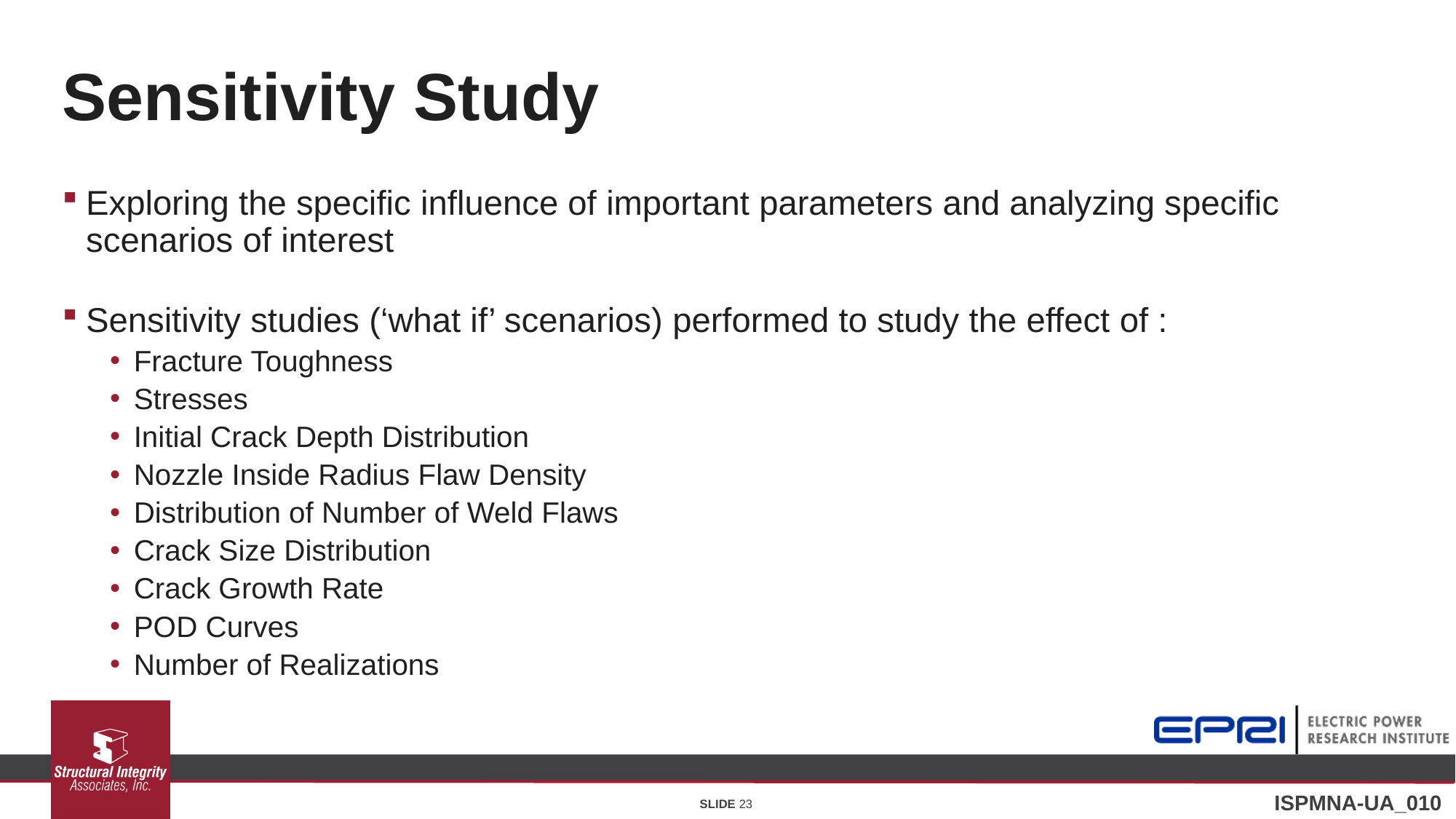

# Sensitivity Study
Exploring the specific influence of important parameters and analyzing specific scenarios of interest

Sensitivity studies (‘what if’ scenarios) performed to study the effect of :
Fracture Toughness
Stresses
Initial Crack Depth Distribution
Nozzle Inside Radius Flaw Density
Distribution of Number of Weld Flaws
Crack Size Distribution
Crack Growth Rate
POD Curves
Number of Realizations
SLIDE 23